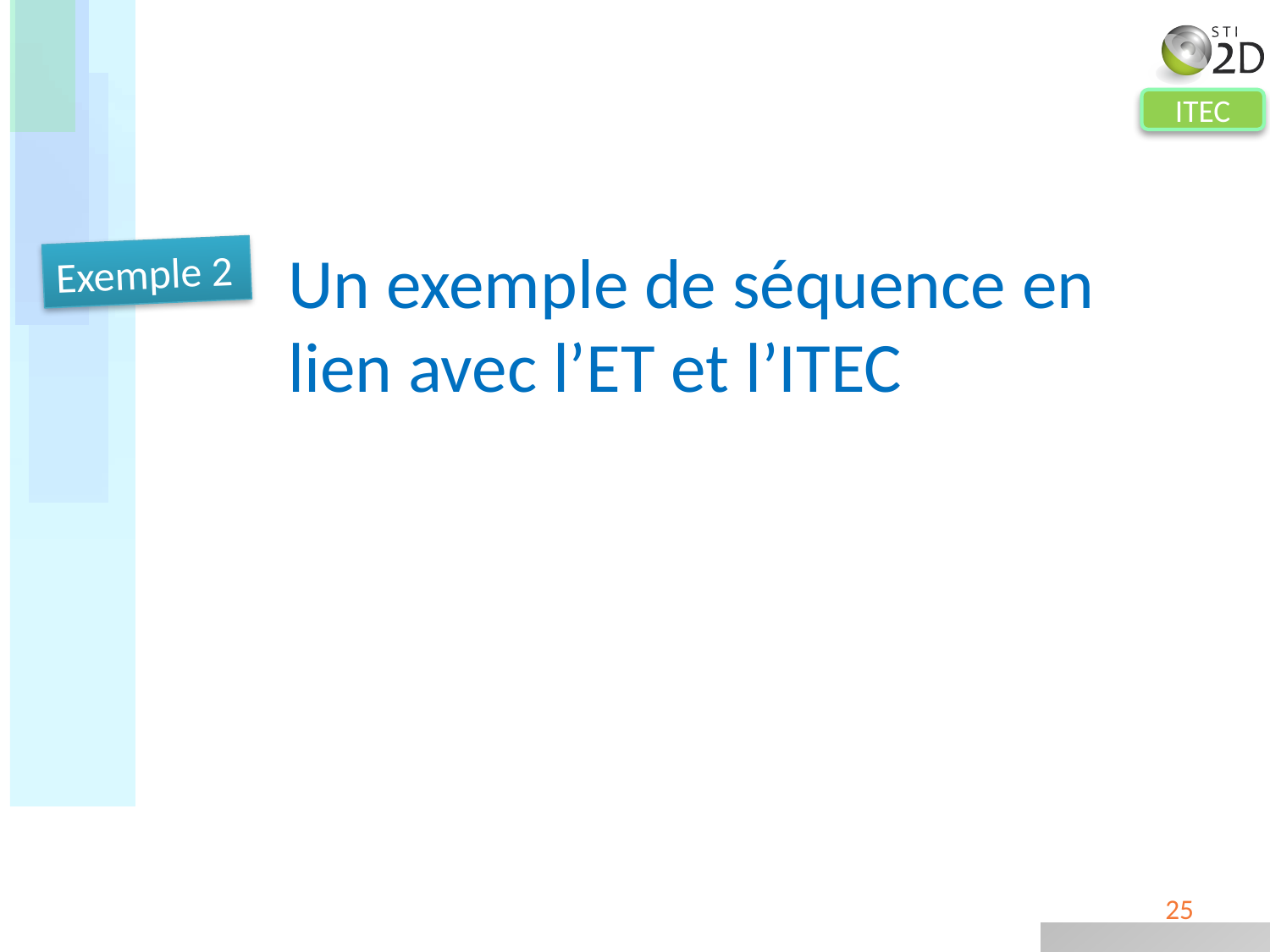

Un exemple de séquence en lien avec l’ET et l’ITEC
Exemple 2
25